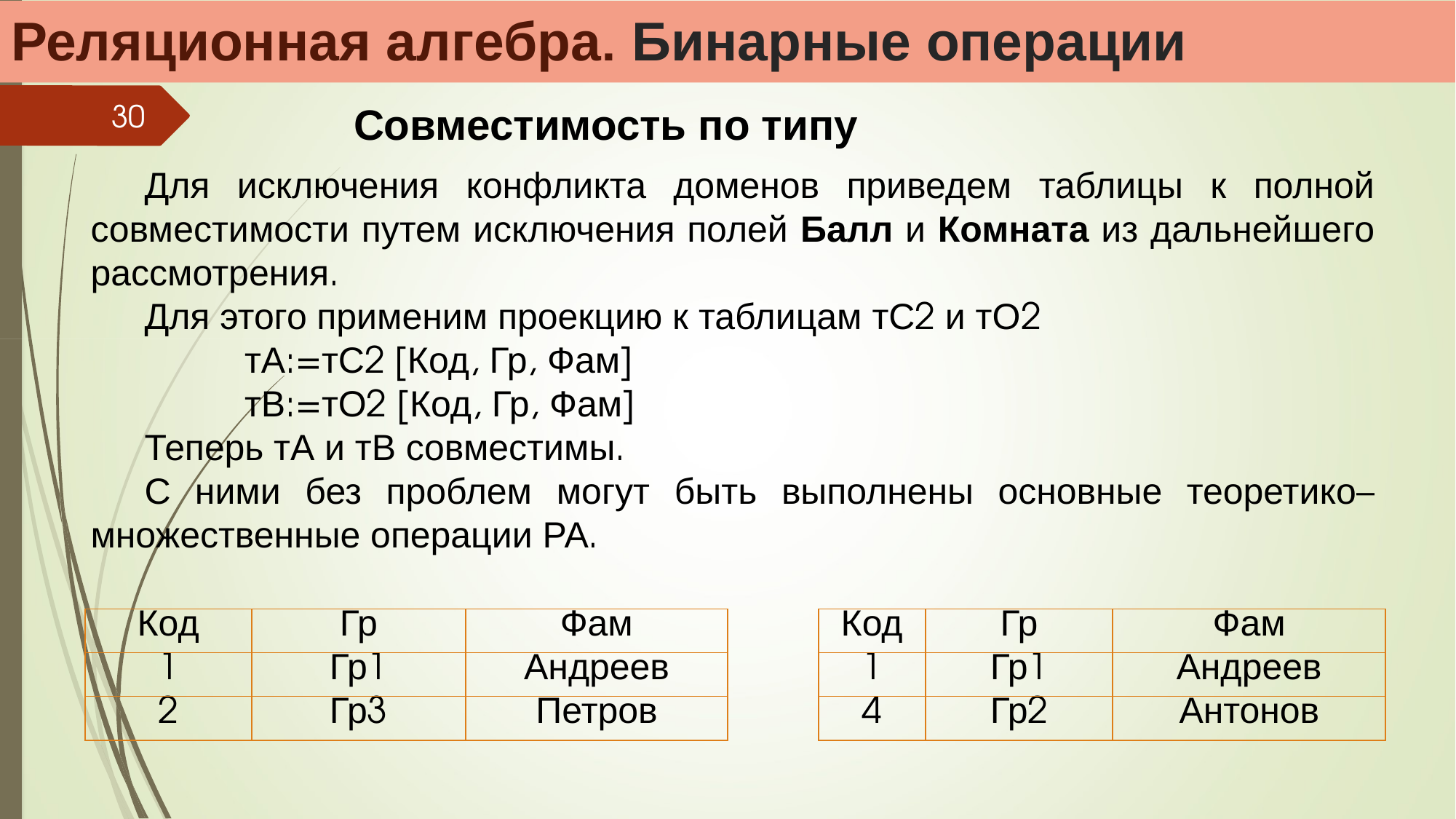

Реляционная алгебра. Бинарные операции
Совместимость по типу
30
Для исключения конфликта доменов приведем таблицы к полной совместимости путем исключения полей Балл и Комната из дальнейшего рассмотрения.
Для этого применим проекцию к таблицам тС2 и тО2
          тА:=тС2 [Код, Гр, Фам]
          тВ:=тО2 [Код, Гр, Фам]
Теперь тА и тВ совместимы.
С ними без проблем могут быть вы­полнены основные теоретико–множественные операции РА.

| Код | Гр | Фам |
| --- | --- | --- |
| 1 | Гр1 | Андреев |
| 2 | Гр3 | Петров |
| Код | Гр | Фам |
| --- | --- | --- |
| 1 | Гр1 | Андреев |
| 4 | Гр2 | Антонов |